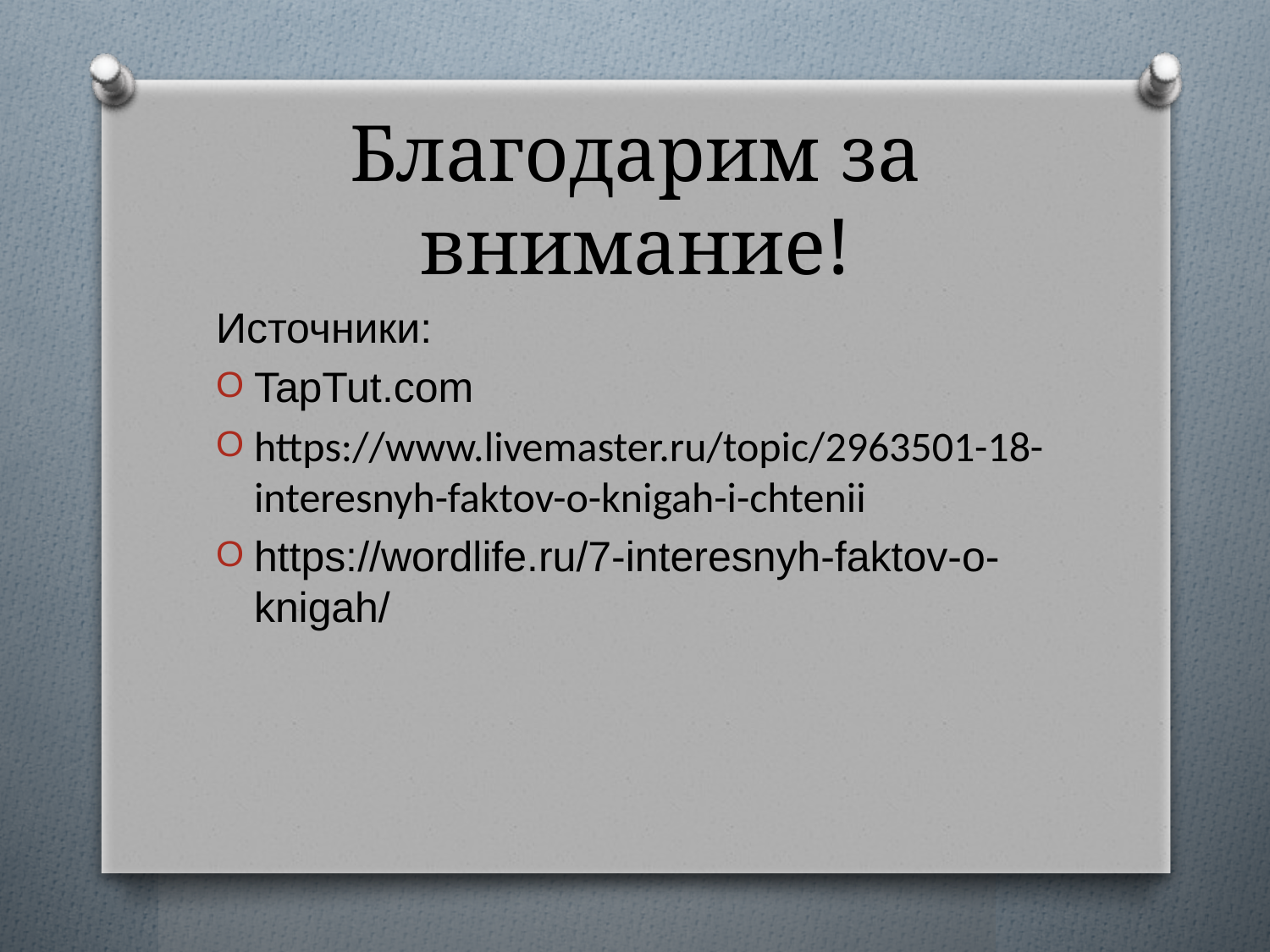

# Благодарим за внимание!
Источники:
TapTut.com
https://www.livemaster.ru/topic/2963501-18-interesnyh-faktov-o-knigah-i-chtenii
https://wordlife.ru/7-interesnyh-faktov-o-knigah/